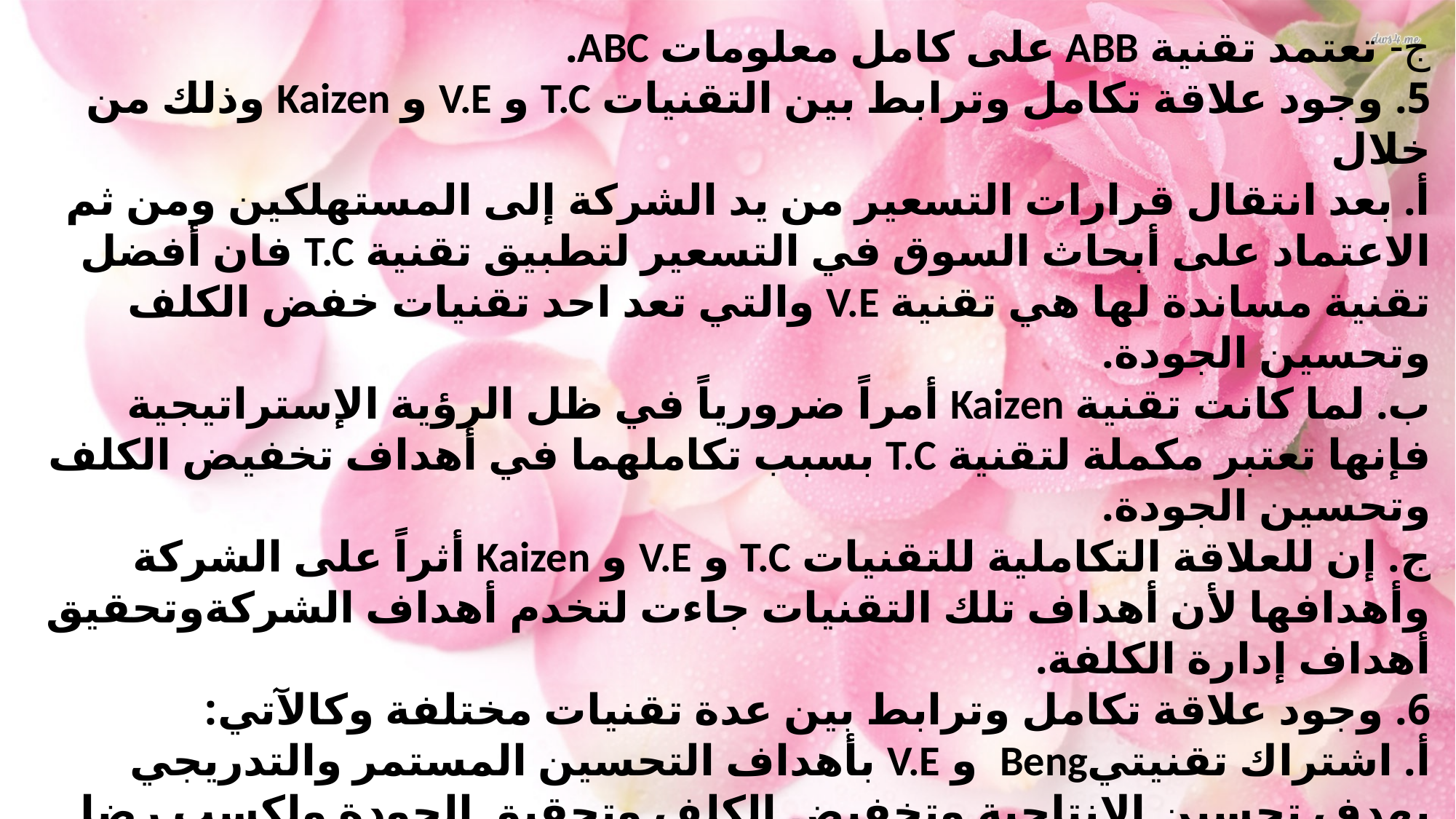

ج- تعتمد تقنية ABB على كامل معلومات ABC.
5. وجود علاقة تكامل وترابط بين التقنيات T.C و V.E و Kaizen وذلك من خلال
أ. بعد انتقال قرارات التسعير من يد الشركة إلى المستهلكين ومن ثم الاعتماد على أبحاث السوق في التسعير لتطبيق تقنية T.C فان أفضل تقنية مساندة لها هي تقنية V.E والتي تعد احد تقنيات خفض الكلف وتحسين الجودة.
ب. لما كانت تقنية Kaizen أمراً ضرورياً في ظل الرؤية الإستراتيجية فإنها تعتبر مكملة لتقنية T.C بسبب تكاملهما في أهداف تخفيض الكلف وتحسين الجودة.
ج. إن للعلاقة التكاملية للتقنيات T.C و V.E و Kaizen أثراً على الشركة وأهدافها لأن أهداف تلك التقنيات جاءت لتخدم أهداف الشركةوتحقيق أهداف إدارة الكلفة.
6. وجود علاقة تكامل وترابط بين عدة تقنيات مختلفة وكالآتي:
أ. اشتراك تقنيتيBeng  و V.E بأهداف التحسين المستمر والتدريجي بهدف تحسين الإنتاجية وتخفيض الكلف وتحقيق الجودة ولكسب رضا الزبائن.
ب. لنظرية القيود علاقة تكاملية مع العديد من التقنيات مثل JIT و TQM و V.E و Kaizen و ABC
ج. تقييم الأداء وتحقيق الجودة الشاملة من خلال البيانات المالية وغير المالية تتم من خلال علاقة BSC و TQM.